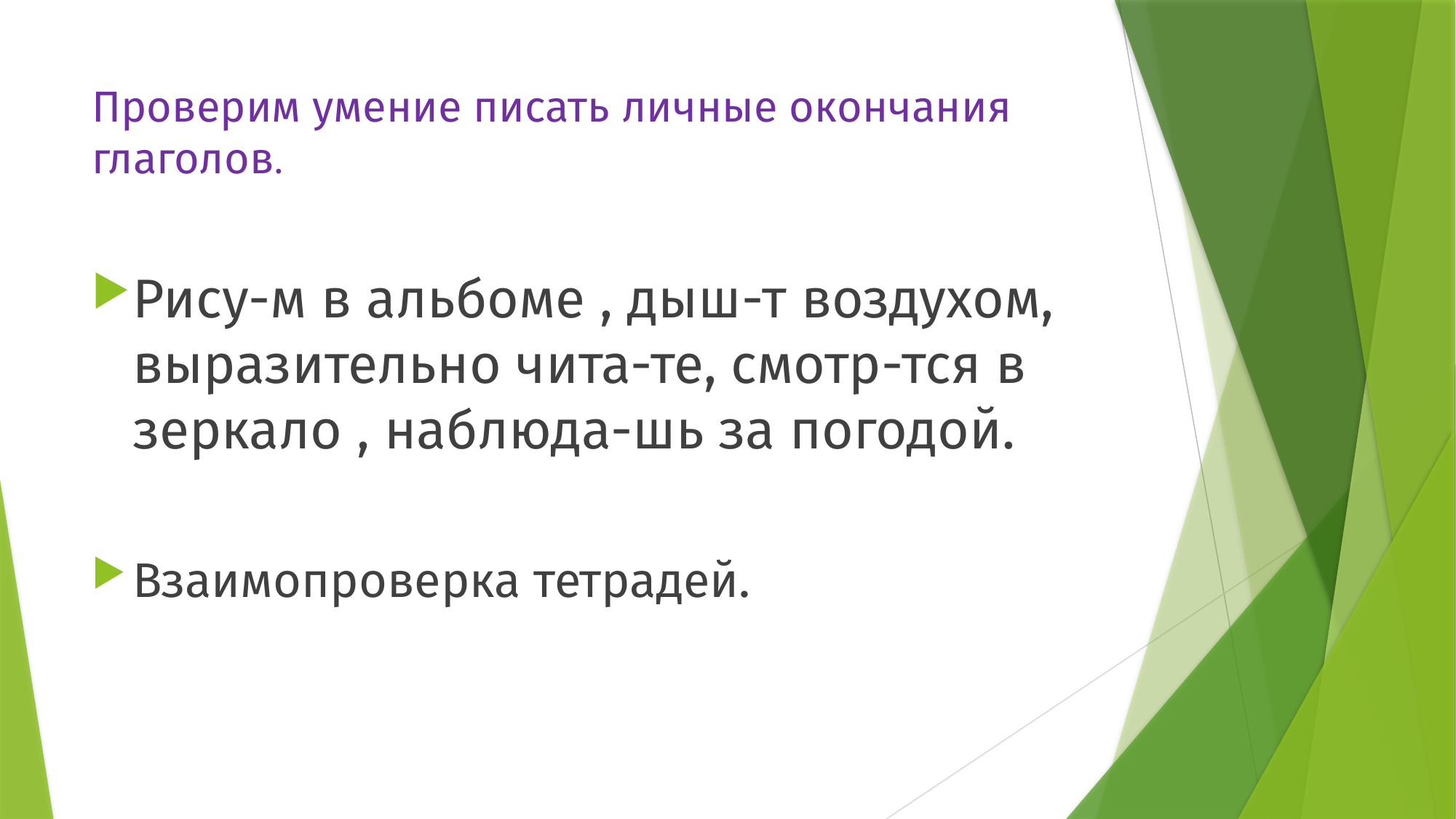

# Проверим умение писать личные окончания глаголов.
Рису-м в альбоме , дыш-т воздухом, выразительно чита-те, смотр-тся в зеркало , наблюда-шь за погодой.

Взаимопроверка тетрадей.